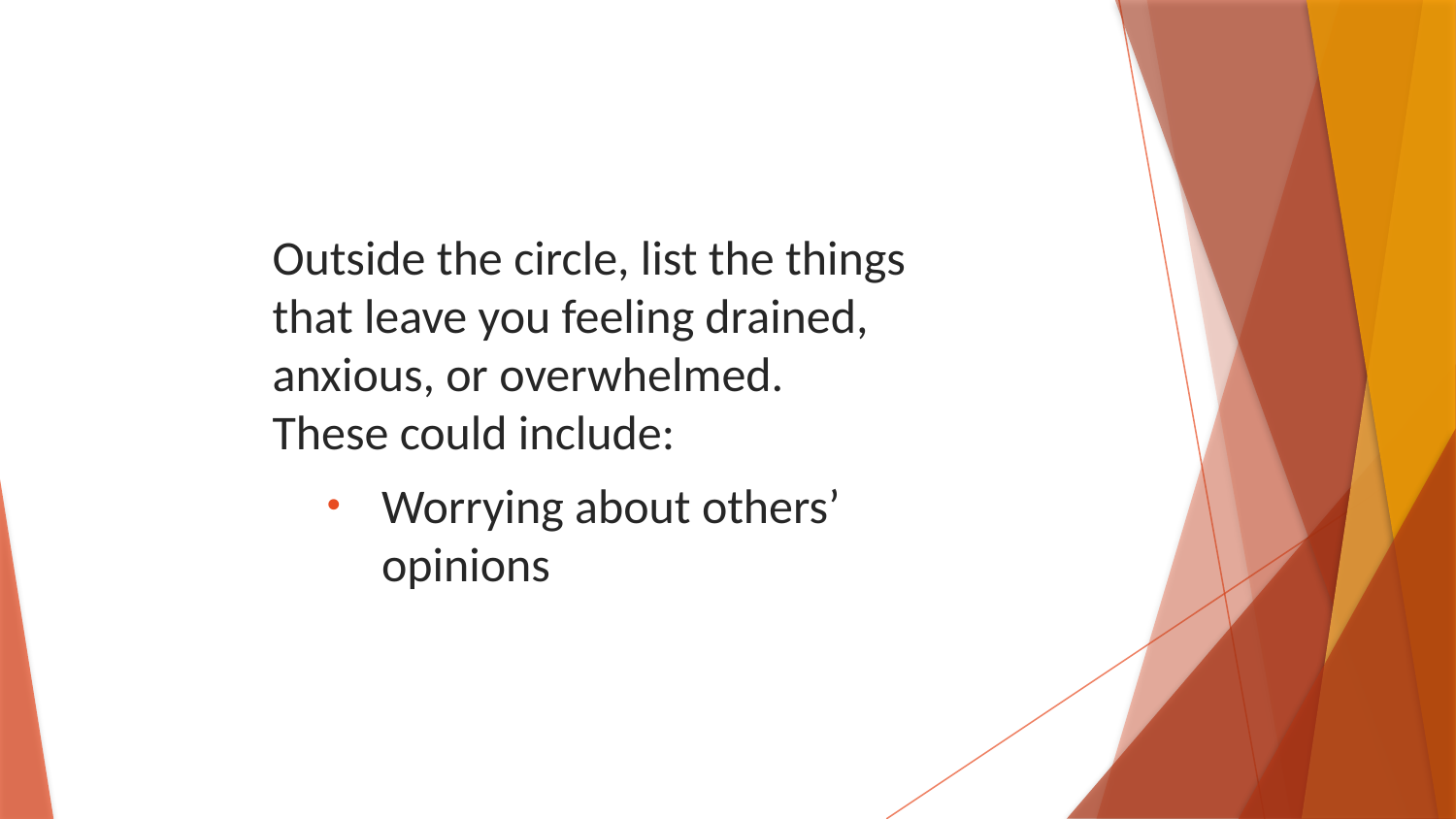

Outside the circle, list the things that leave you feeling drained, anxious, or overwhelmed. These could include:
Worrying about others’ opinions